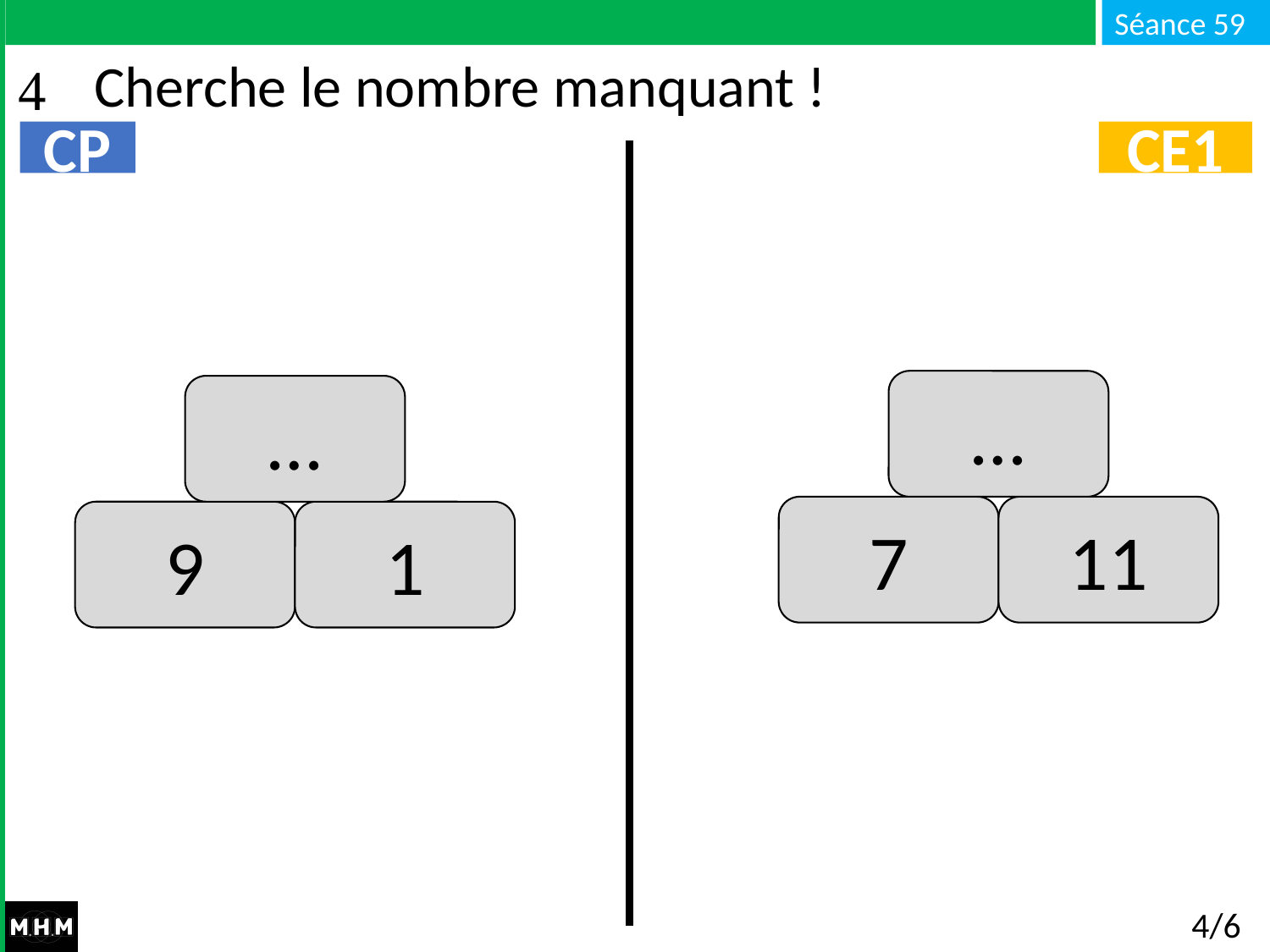

# Cherche le nombre manquant !
CP
CE1
…
…
11
7
1
9
4/6